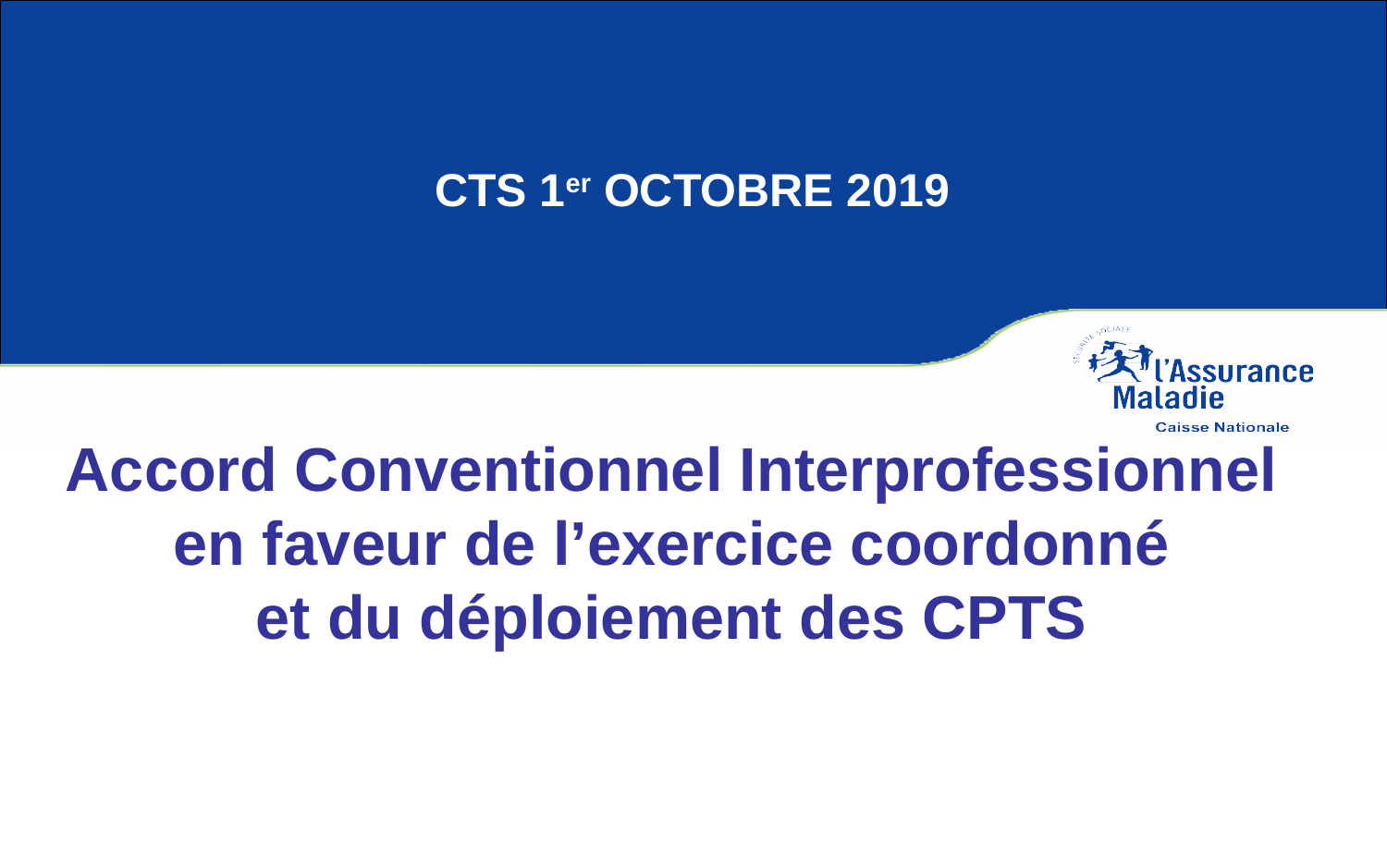

CTS 1er OCTOBRE 2019
# Accord Conventionnel Interprofessionnel en faveur de l’exercice coordonné et du déploiement des CPTS